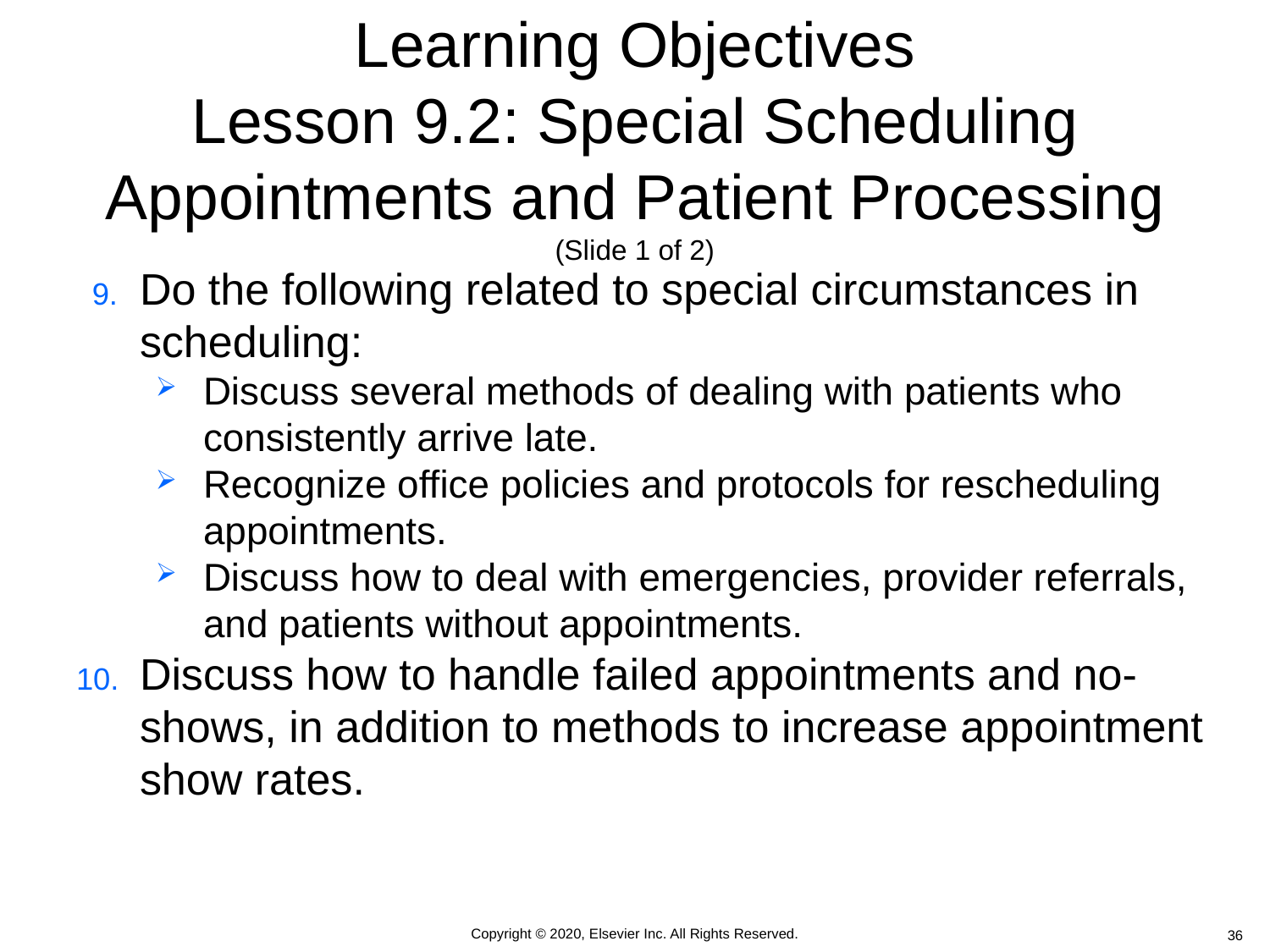

# Learning Objectives Lesson 9.2: Special Scheduling Appointments and Patient Processing (Slide 1 of 2)
Do the following related to special circumstances in scheduling:
Discuss several methods of dealing with patients who consistently arrive late.
Recognize office policies and protocols for rescheduling appointments.
Discuss how to deal with emergencies, provider referrals, and patients without appointments.
Discuss how to handle failed appointments and no-shows, in addition to methods to increase appointment show rates.

 36